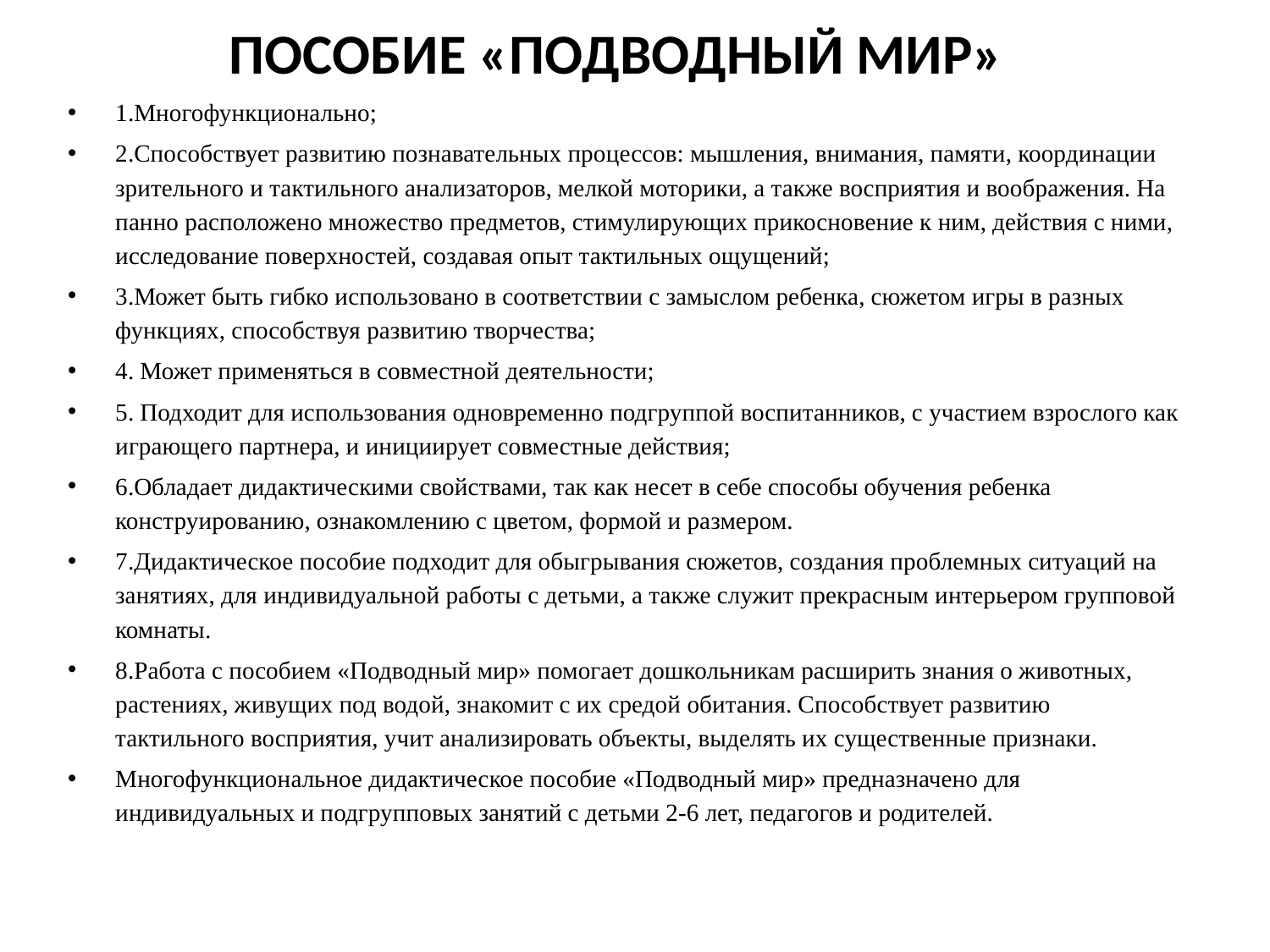

# ПОСОБИЕ «ПОДВОДНЫЙ МИР»
1.Многофункционально;
2.Способствует развитию познавательных процессов: мышления, внимания, памяти, координации зрительного и тактильного анализаторов, мелкой моторики, а также восприятия и воображения. На панно расположено множество предметов, стимулирующих прикосновение к ним, действия с ними, исследование поверхностей, создавая опыт тактильных ощущений;
3.Может быть гибко использовано в соответствии с замыслом ребенка, сюжетом игры в разных функциях, способствуя развитию творчества;
4. Может применяться в совместной деятельности;
5. Подходит для использования одновременно подгруппой воспитанников, с участием взрослого как играющего партнера, и инициирует совместные действия;
6.Обладает дидактическими свойствами, так как несет в себе способы обучения ребенка конструированию, ознакомлению с цветом, формой и размером.
7.Дидактическое пособие подходит для обыгрывания сюжетов, создания проблемных ситуаций на занятиях, для индивидуальной работы с детьми, а также служит прекрасным интерьером групповой комнаты.
8.Работа с пособием «Подводный мир» помогает дошкольникам расширить знания о животных, растениях, живущих под водой, знакомит с их средой обитания. Способствует развитию тактильного восприятия, учит анализировать объекты, выделять их существенные признаки.
Многофункциональное дидактическое пособие «Подводный мир» предназначено для индивидуальных и подгрупповых занятий с детьми 2-6 лет, педагогов и родителей.